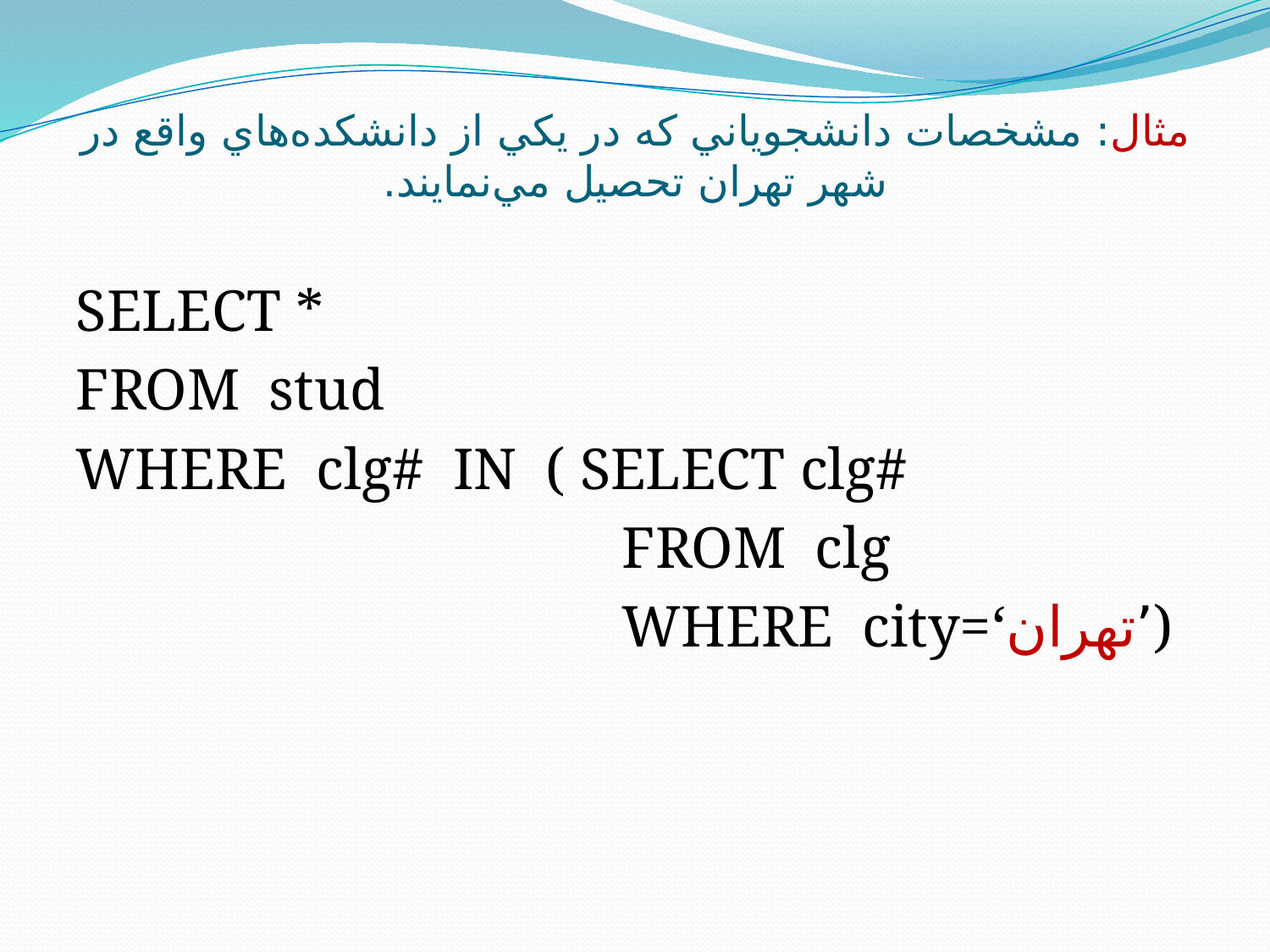

# مثال: مشخصات دانشجوياني که در يکي از دانشکده‌هاي واقع در شهر تهران تحصيل مي‌نمايند.
SELECT *
FROM  stud
WHERE  clg#  IN  ( SELECT clg#
					FROM  clg
					WHERE  city=‘تهران’)